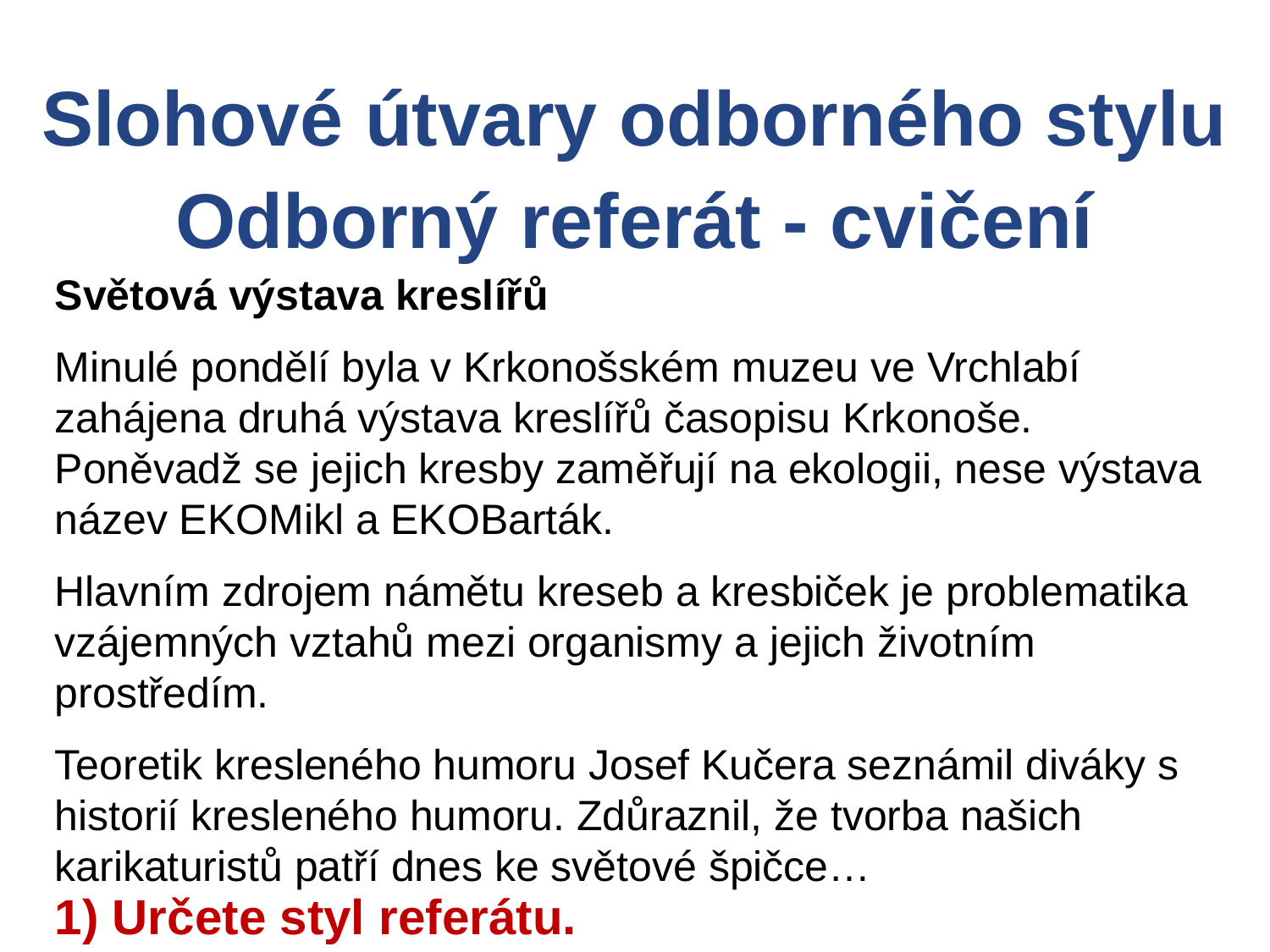

Slohové útvary odborného stylu
Odborný referát - cvičení
Světová výstava kreslířů
Minulé pondělí byla v Krkonošském muzeu ve Vrchlabí zahájena druhá výstava kreslířů časopisu Krkonoše. Poněvadž se jejich kresby zaměřují na ekologii, nese výstava název EKOMikl a EKOBarták.
Hlavním zdrojem námětu kreseb a kresbiček je problematika vzájemných vztahů mezi organismy a jejich životním prostředím.
Teoretik kresleného humoru Josef Kučera seznámil diváky s historií kresleného humoru. Zdůraznil, že tvorba našich karikaturistů patří dnes ke světové špičce…
1) Určete styl referátu.